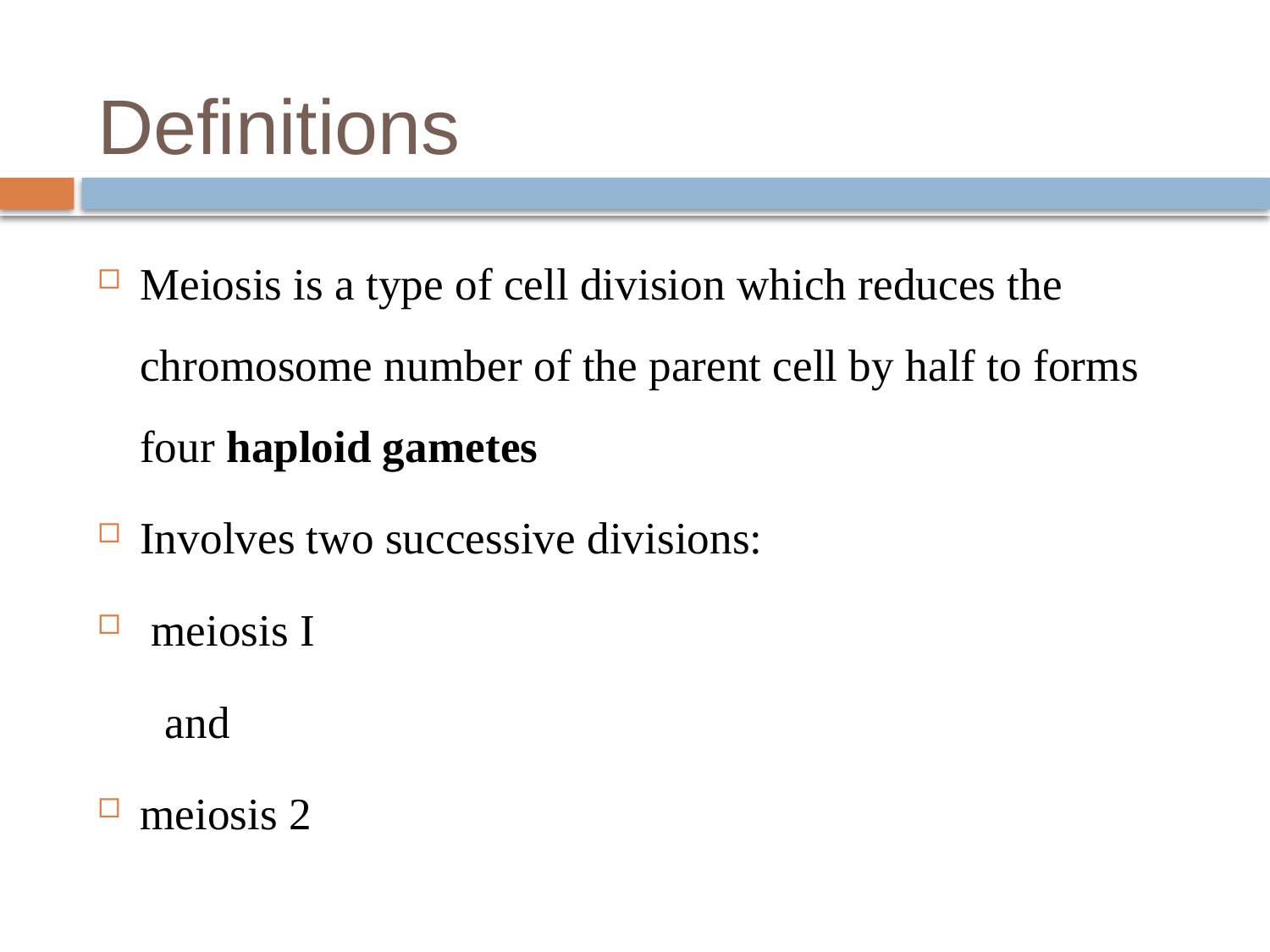

# Definitions
Meiosis is a type of cell division which reduces the chromosome number of the parent cell by half to forms four haploid gametes
Involves two successive divisions:
 meiosis I
      and
meiosis 2